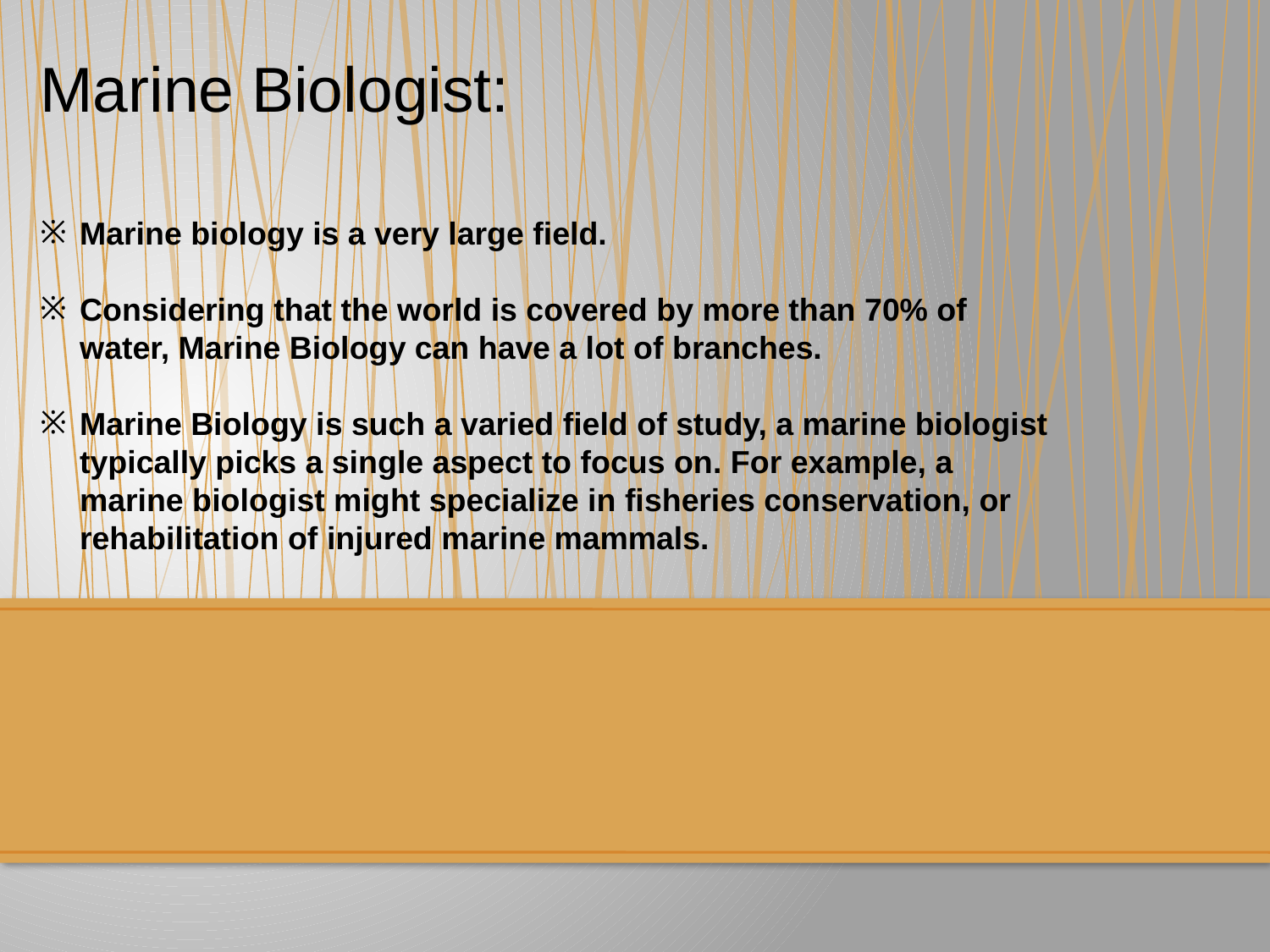

Marine Biologist:

Marine biology is a very large field.

Considering that the world is covered by more than 70% of water, Marine Biology can have a lot of branches.

Marine Biology is such a varied field of study, a marine biologist typically picks a single aspect to focus on. For example, a marine biologist might specialize in fisheries conservation, or rehabilitation of injured marine mammals.